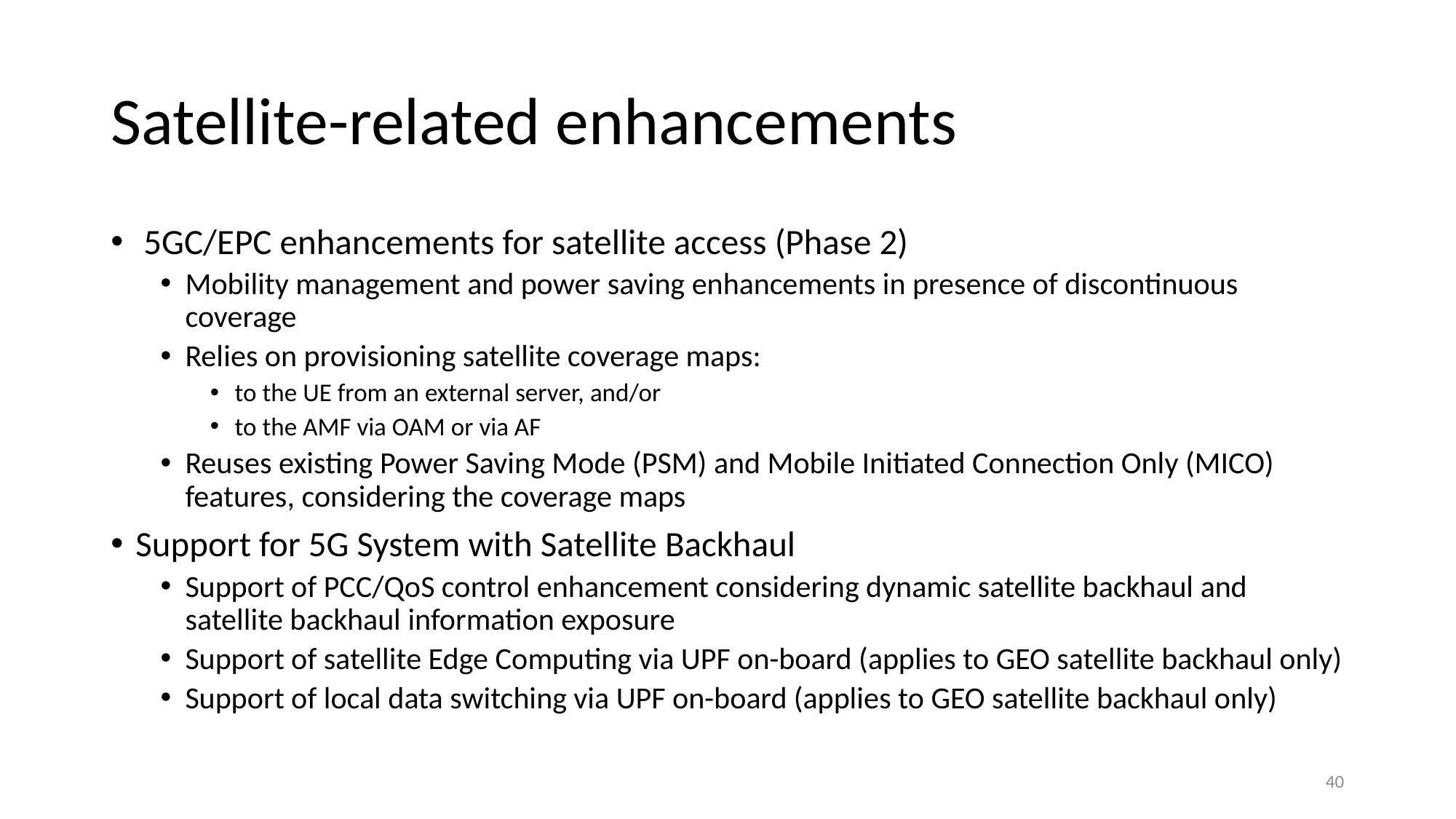

# Satellite-related enhancements
 5GC/EPC enhancements for satellite access (Phase 2)
Mobility management and power saving enhancements in presence of discontinuous coverage
Relies on provisioning satellite coverage maps:
to the UE from an external server, and/or
to the AMF via OAM or via AF
Reuses existing Power Saving Mode (PSM) and Mobile Initiated Connection Only (MICO) features, considering the coverage maps
Support for 5G System with Satellite Backhaul
Support of PCC/QoS control enhancement considering dynamic satellite backhaul and satellite backhaul information exposure
Support of satellite Edge Computing via UPF on-board (applies to GEO satellite backhaul only)
Support of local data switching via UPF on-board (applies to GEO satellite backhaul only)
40